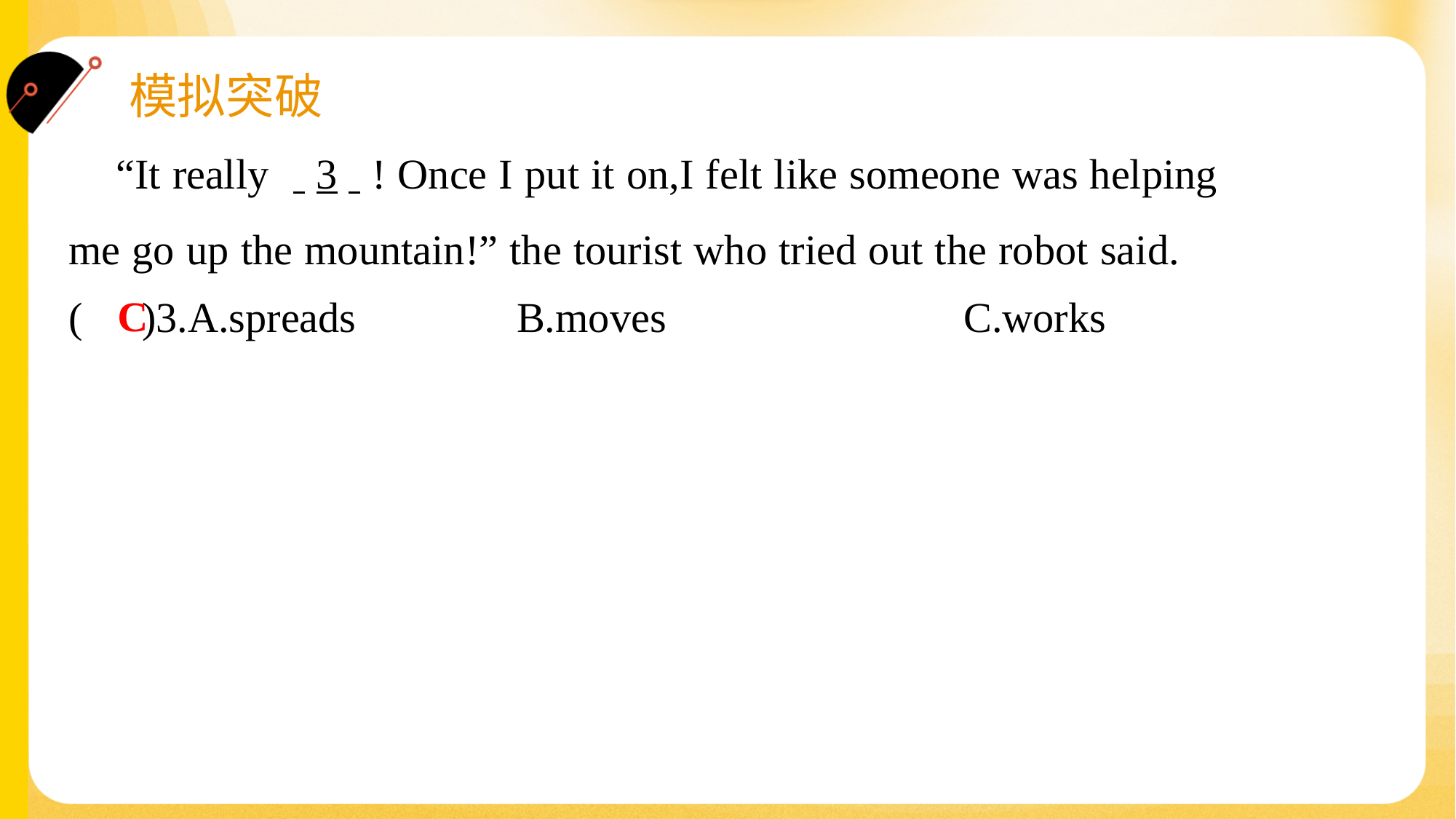

“It really . .3. .! Once I put it on,I felt like someone was helping
me go up the mountain!” the tourist who tried out the robot said.#3
C
(     )3.A.spreads	B.moves	C.works